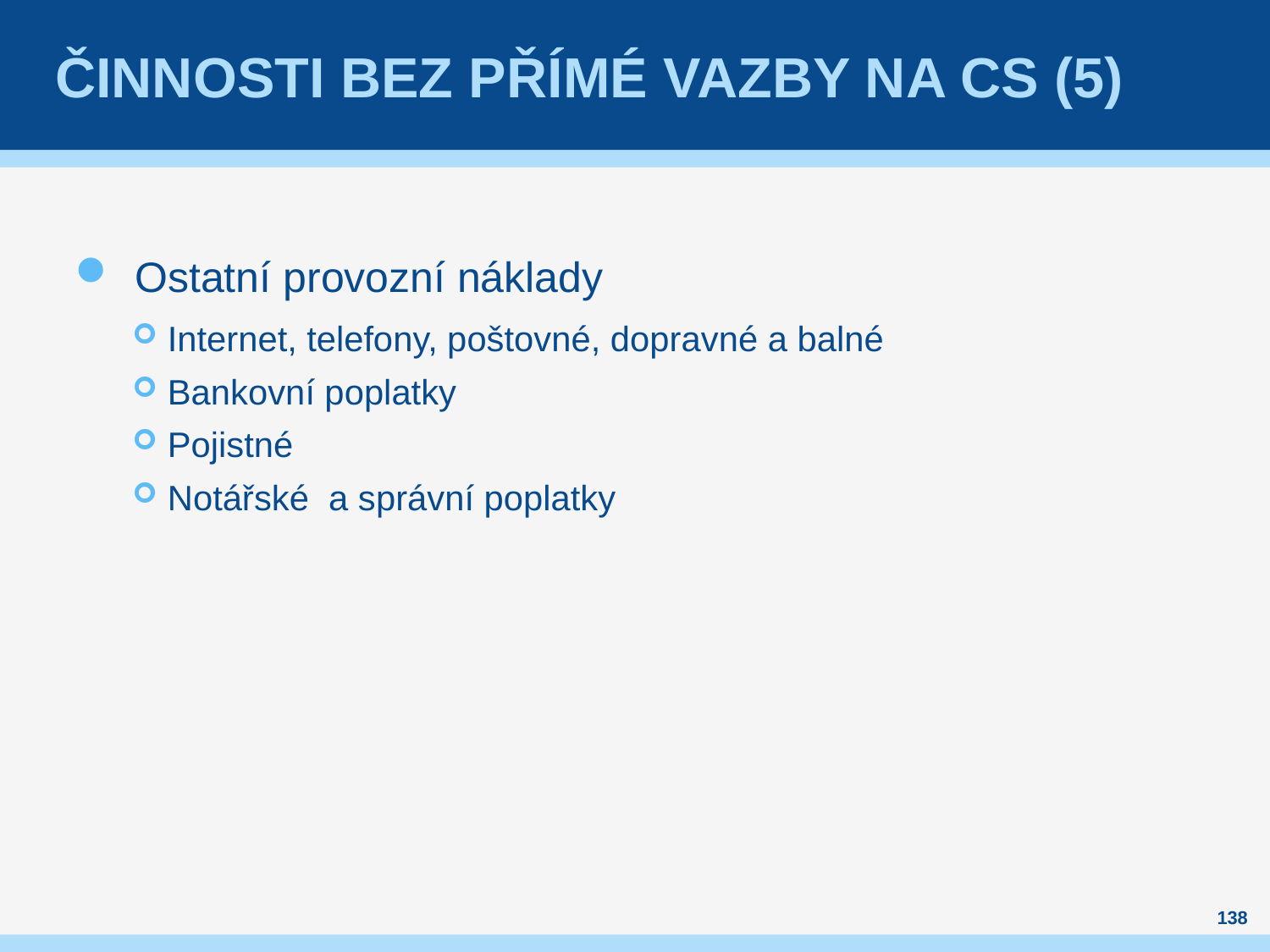

# Činnosti bez přímé vazby na cs (5)
Ostatní provozní náklady
Internet, telefony, poštovné, dopravné a balné
Bankovní poplatky
Pojistné
Notářské  a správní poplatky
138